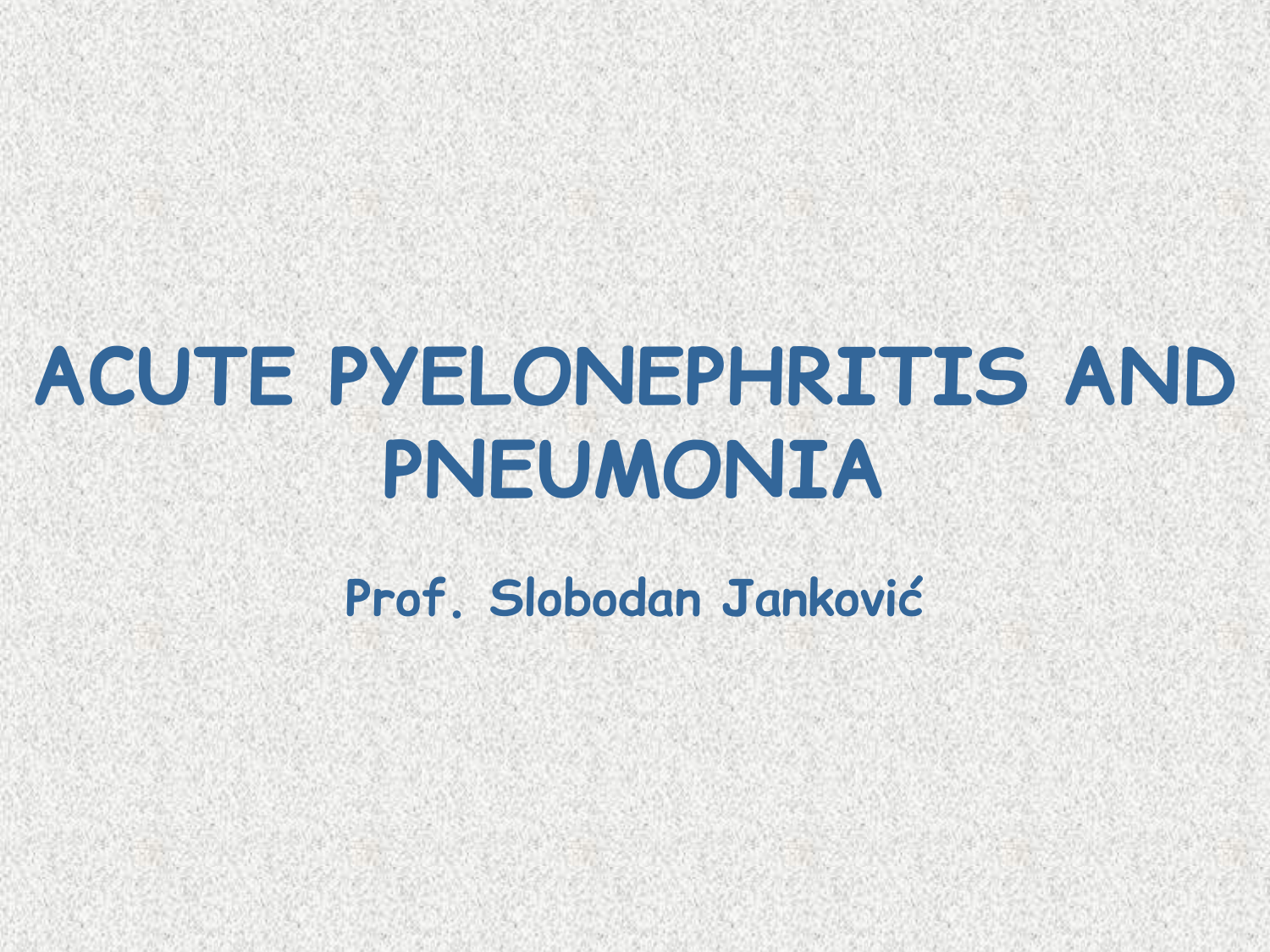

ACUTE PYELONEPHRITIS AND PNEUMONIA

Prof. Slobodan Janković